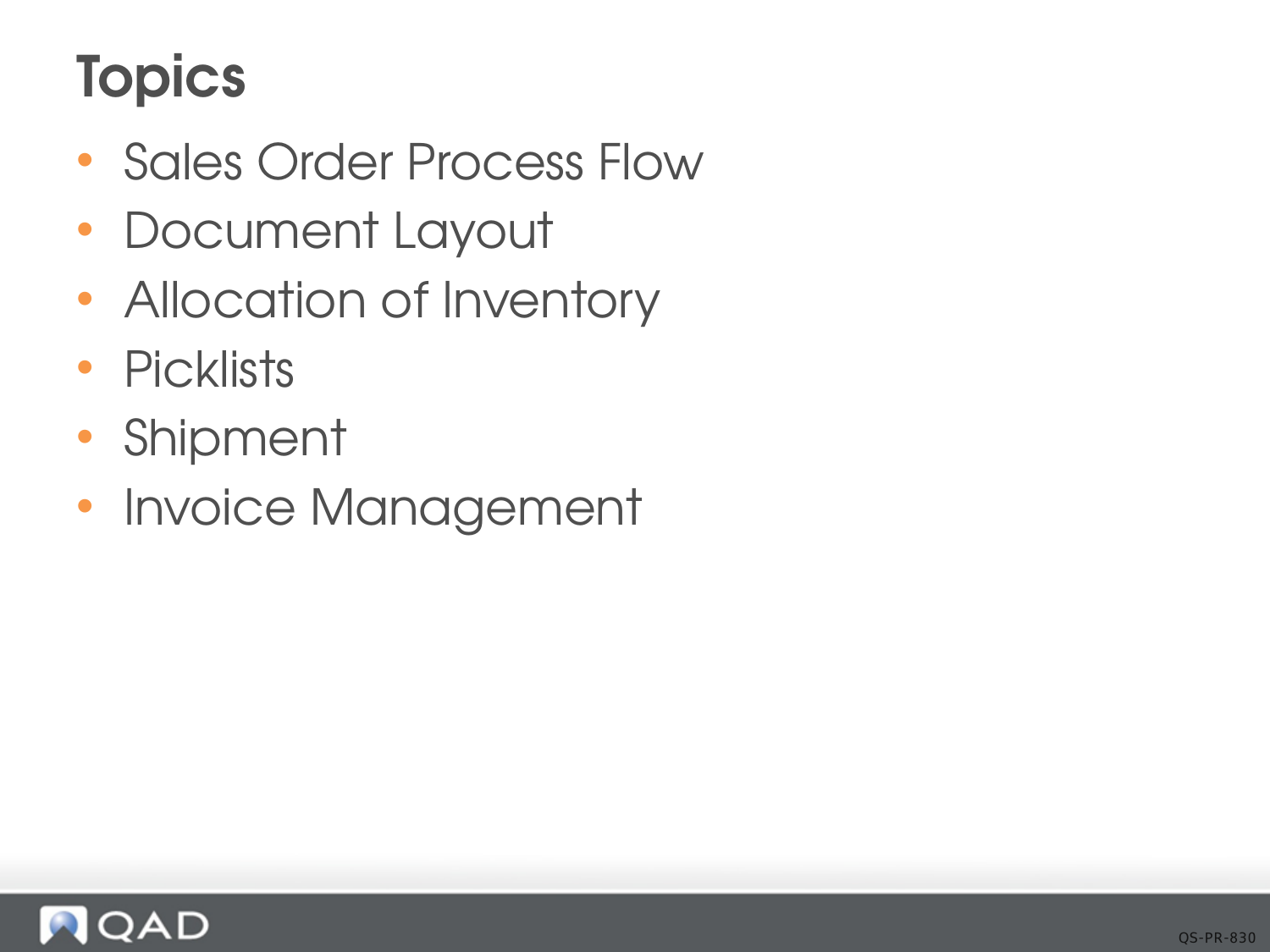

# Topics
Sales Order Process Flow
Document Layout
Allocation of Inventory
Picklists
Shipment
Invoice Management

QS-PR-830